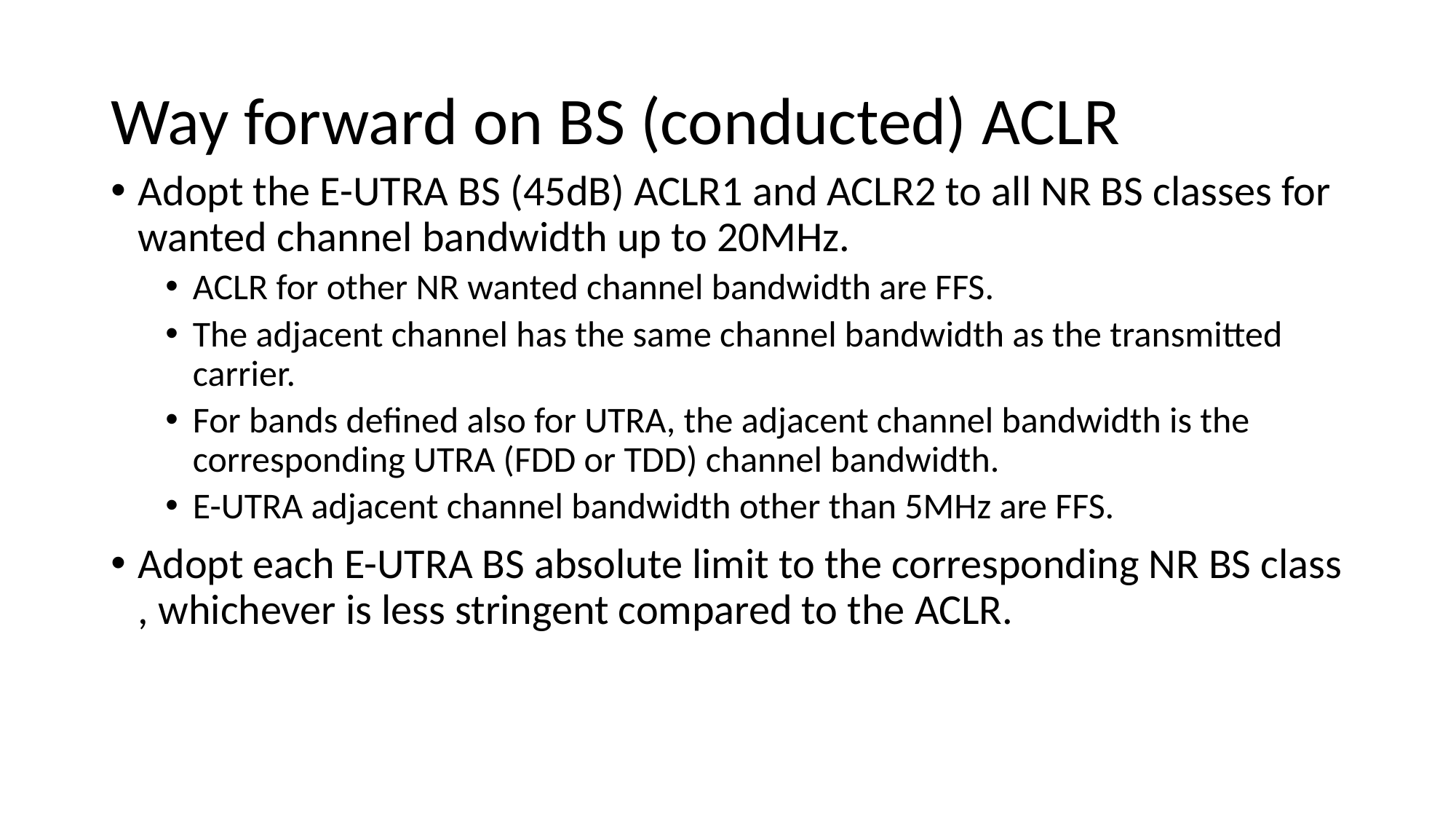

# Way forward on BS (conducted) ACLR
Adopt the E-UTRA BS (45dB) ACLR1 and ACLR2 to all NR BS classes for wanted channel bandwidth up to 20MHz.
ACLR for other NR wanted channel bandwidth are FFS.
The adjacent channel has the same channel bandwidth as the transmitted carrier.
For bands defined also for UTRA, the adjacent channel bandwidth is the corresponding UTRA (FDD or TDD) channel bandwidth.
E-UTRA adjacent channel bandwidth other than 5MHz are FFS.
Adopt each E-UTRA BS absolute limit to the corresponding NR BS class , whichever is less stringent compared to the ACLR.